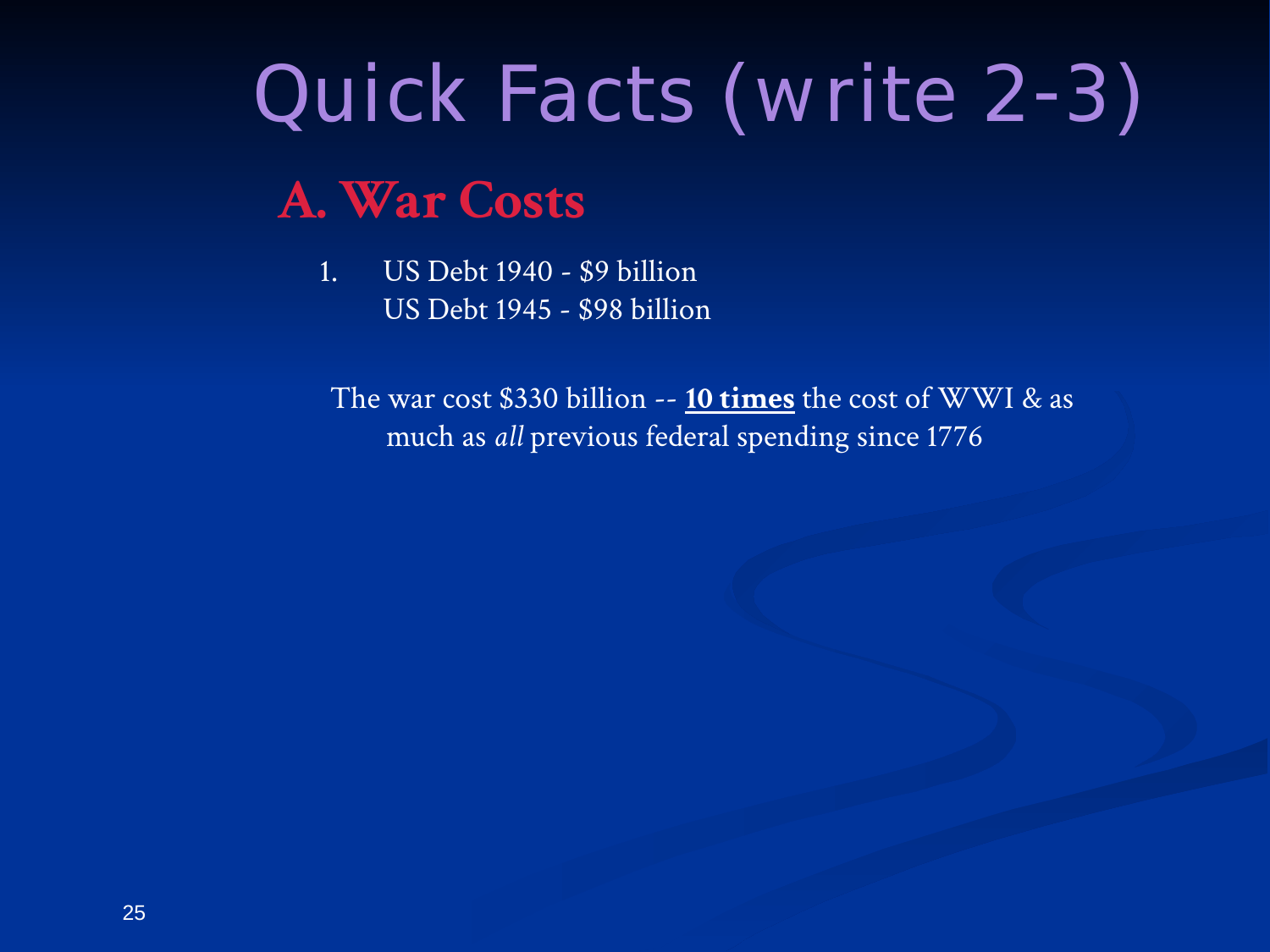

# Quick Facts (write 2-3)
A. War Costs
US Debt 1940 - $9 billion
US Debt 1945 - $98 billion

The war cost $330 billion -- 10 times the cost of WWI & as much as all previous federal spending since 1776

25